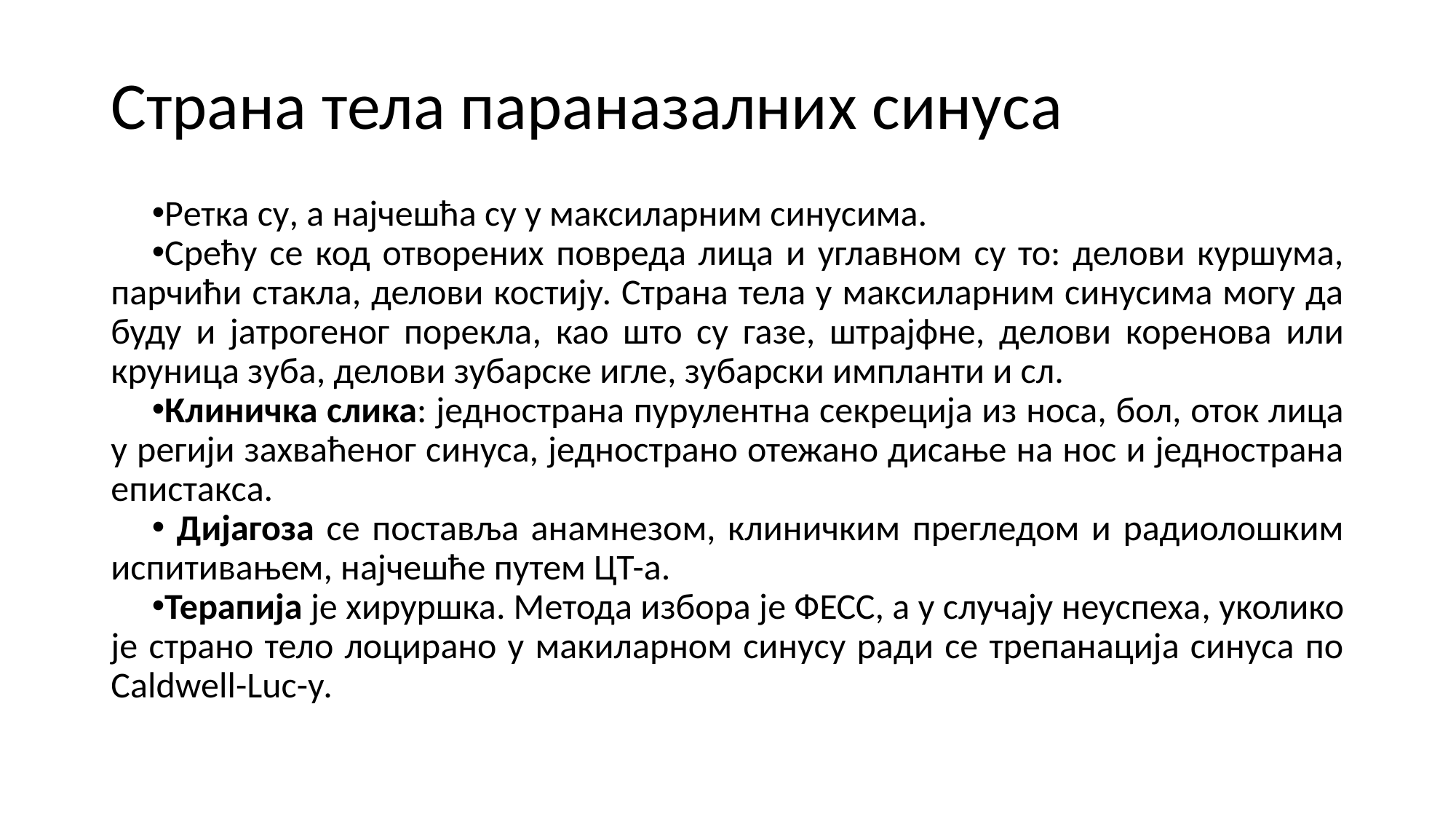

# Страна тела параназалних синуса
Ретка су, а најчешћа су у максиларним синусима.
Срећу се код отворених повреда лица и углавном су то: делови куршума, парчићи стакла, делови костију. Страна тела у максиларним синусима могу да буду и јатрогеног порекла, као што су газе, штрајфне, делови коренова или круница зуба, делови зубарске игле, зубарски импланти и сл.
Клиничка слика: једнострана пурулентна секреција из носа, бол, оток лица у регији захваћеног синуса, једнострано отежано дисање на нос и једнострана епистакса.
 Дијагоза се поставља анамнезом, клиничким прегледом и радиолошким испитивањем, најчешће путем ЦТ-а.
Терапија је хируршка. Метода избора је ФЕСС, а у случају неуспеха, уколико је страно тело лоцирано у макиларном синусу ради се трепанација синуса по Caldwell-Luc-у.